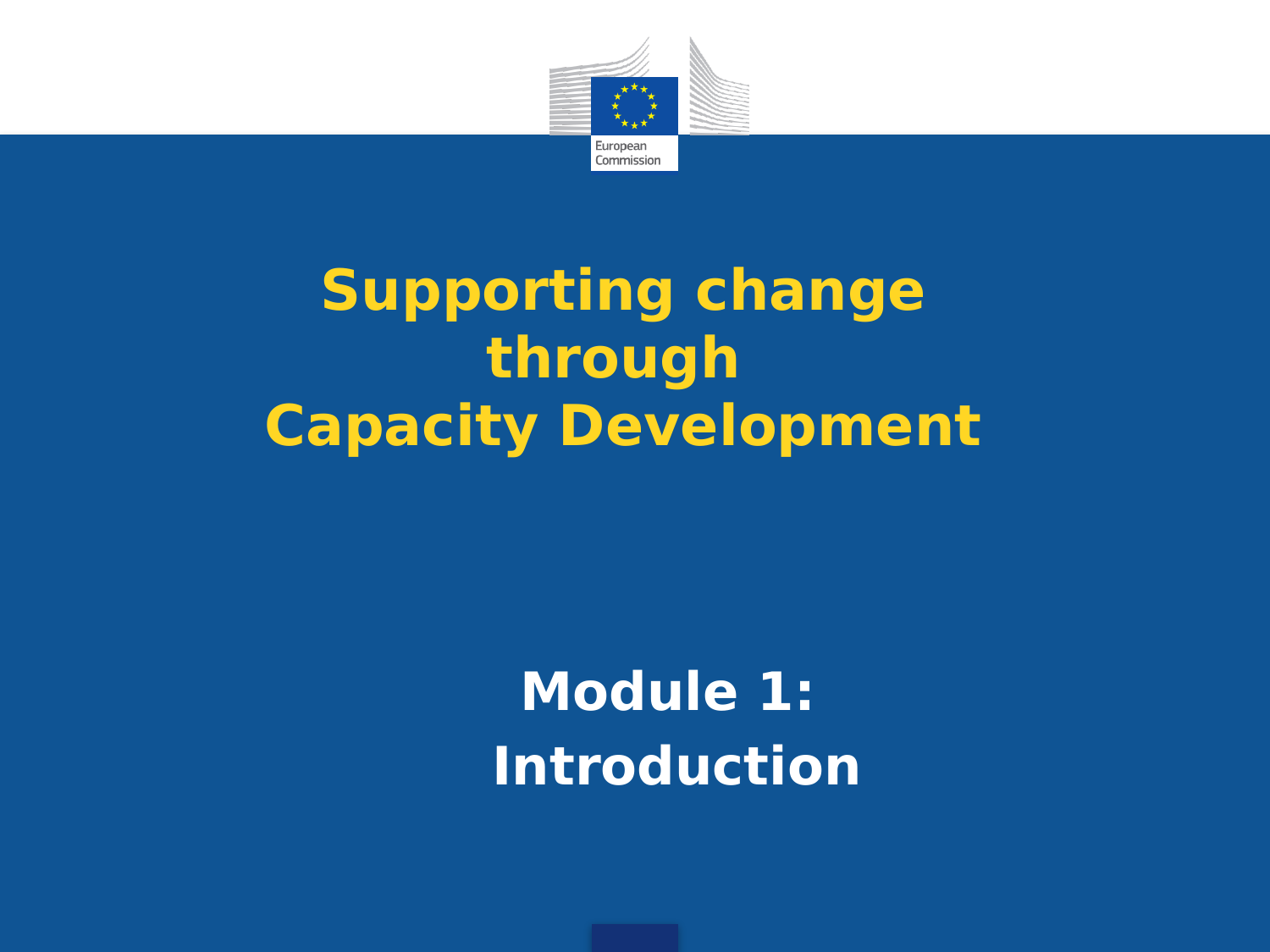

# Supporting change through Capacity Development
Module 1:
Introduction